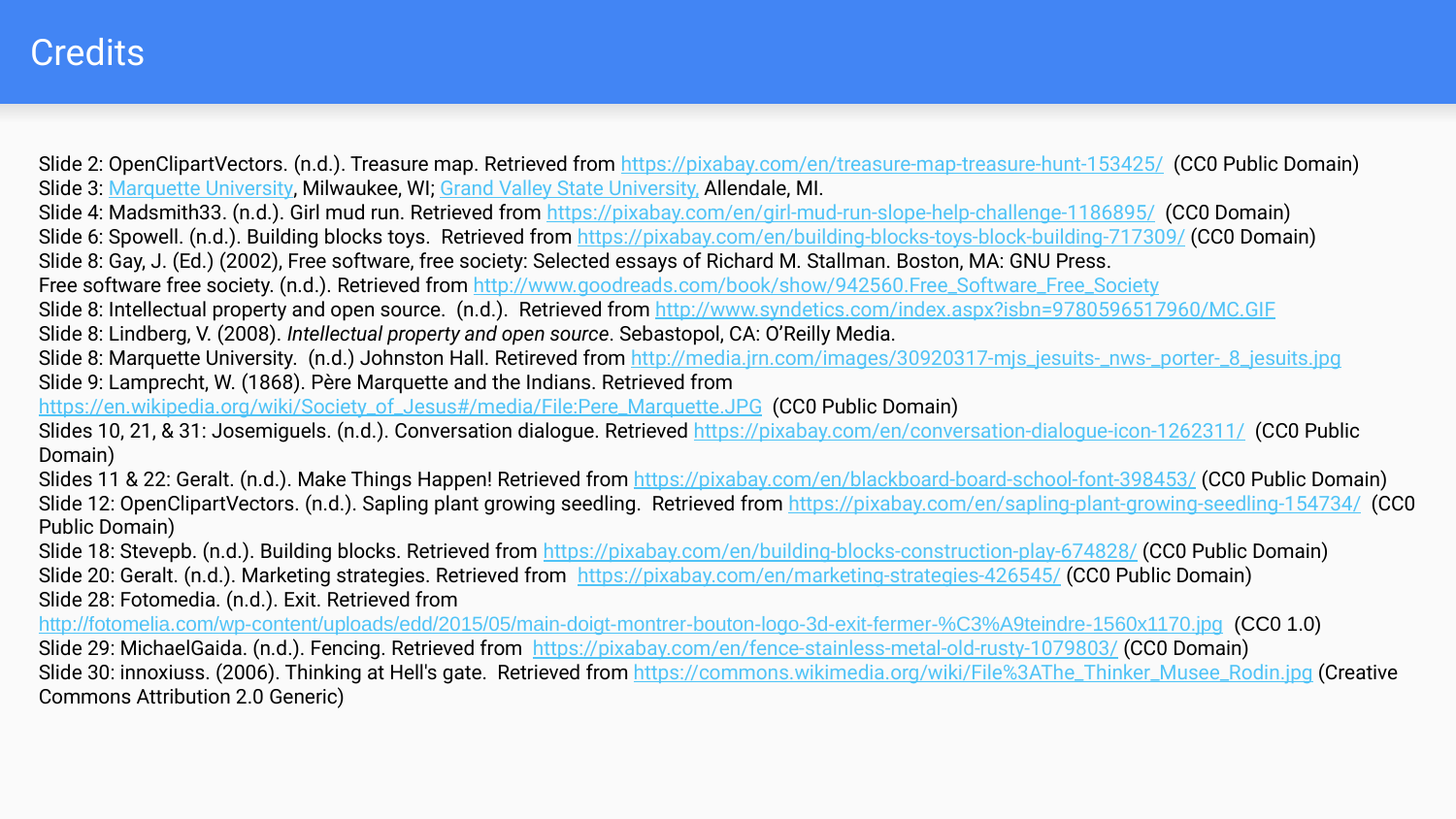

# Credits
Slide 2: OpenClipartVectors. (n.d.). Treasure map. Retrieved from https://pixabay.com/en/treasure-map-treasure-hunt-153425/  (CC0 Public Domain)
Slide 3: Marquette University, Milwaukee, WI; Grand Valley State University, Allendale, MI.
Slide 4: Madsmith33. (n.d.). Girl mud run. Retrieved from https://pixabay.com/en/girl-mud-run-slope-help-challenge-1186895/  (CC0 Domain)
Slide 6: Spowell. (n.d.). Building blocks toys.  Retrieved from https://pixabay.com/en/building-blocks-toys-block-building-717309/ (CC0 Domain)
Slide 8: Gay, J. (Ed.) (2002), Free software, free society: Selected essays of Richard M. Stallman. Boston, MA: GNU Press.
Free software free society. (n.d.). Retrieved from http://www.goodreads.com/book/show/942560.Free_Software_Free_Society
Slide 8: Intellectual property and open source.  (n.d.).  Retrieved from http://www.syndetics.com/index.aspx?isbn=9780596517960/MC.GIF
Slide 8: Lindberg, V. (2008). Intellectual property and open source. Sebastopol, CA: O’Reilly Media.
Slide 8: Marquette University.  (n.d.) Johnston Hall. Retireved from http://media.jrn.com/images/30920317-mjs_jesuits-_nws-_porter-_8_jesuits.jpg
Slide 9: Lamprecht, W. (1868). Père Marquette and the Indians. Retrieved from https://en.wikipedia.org/wiki/Society_of_Jesus#/media/File:Pere_Marquette.JPG  (CC0 Public Domain)
Slides 10, 21, & 31: Josemiguels. (n.d.). Conversation dialogue. Retrieved https://pixabay.com/en/conversation-dialogue-icon-1262311/  (CC0 Public Domain)
Slides 11 & 22: Geralt. (n.d.). Make Things Happen! Retrieved from https://pixabay.com/en/blackboard-board-school-font-398453/ (CC0 Public Domain)
Slide 12: OpenClipartVectors. (n.d.). Sapling plant growing seedling.  Retrieved from https://pixabay.com/en/sapling-plant-growing-seedling-154734/  (CC0 Public Domain)
Slide 18: Stevepb. (n.d.). Building blocks. Retrieved from https://pixabay.com/en/building-blocks-construction-play-674828/ (CC0 Public Domain)
Slide 20: Geralt. (n.d.). Marketing strategies. Retrieved from  https://pixabay.com/en/marketing-strategies-426545/ (CC0 Public Domain)
Slide 28: Fotomedia. (n.d.). Exit. Retrieved from http://fotomelia.com/wp-content/uploads/edd/2015/05/main-doigt-montrer-bouton-logo-3d-exit-fermer-%C3%A9teindre-1560x1170.jpg  (CC0 1.0)
Slide 29: MichaelGaida. (n.d.). Fencing. Retrieved from  https://pixabay.com/en/fence-stainless-metal-old-rusty-1079803/ (CC0 Domain)
Slide 30: innoxiuss. (2006). Thinking at Hell's gate.  Retrieved from https://commons.wikimedia.org/wiki/File%3AThe_Thinker_Musee_Rodin.jpg (Creative Commons Attribution 2.0 Generic)